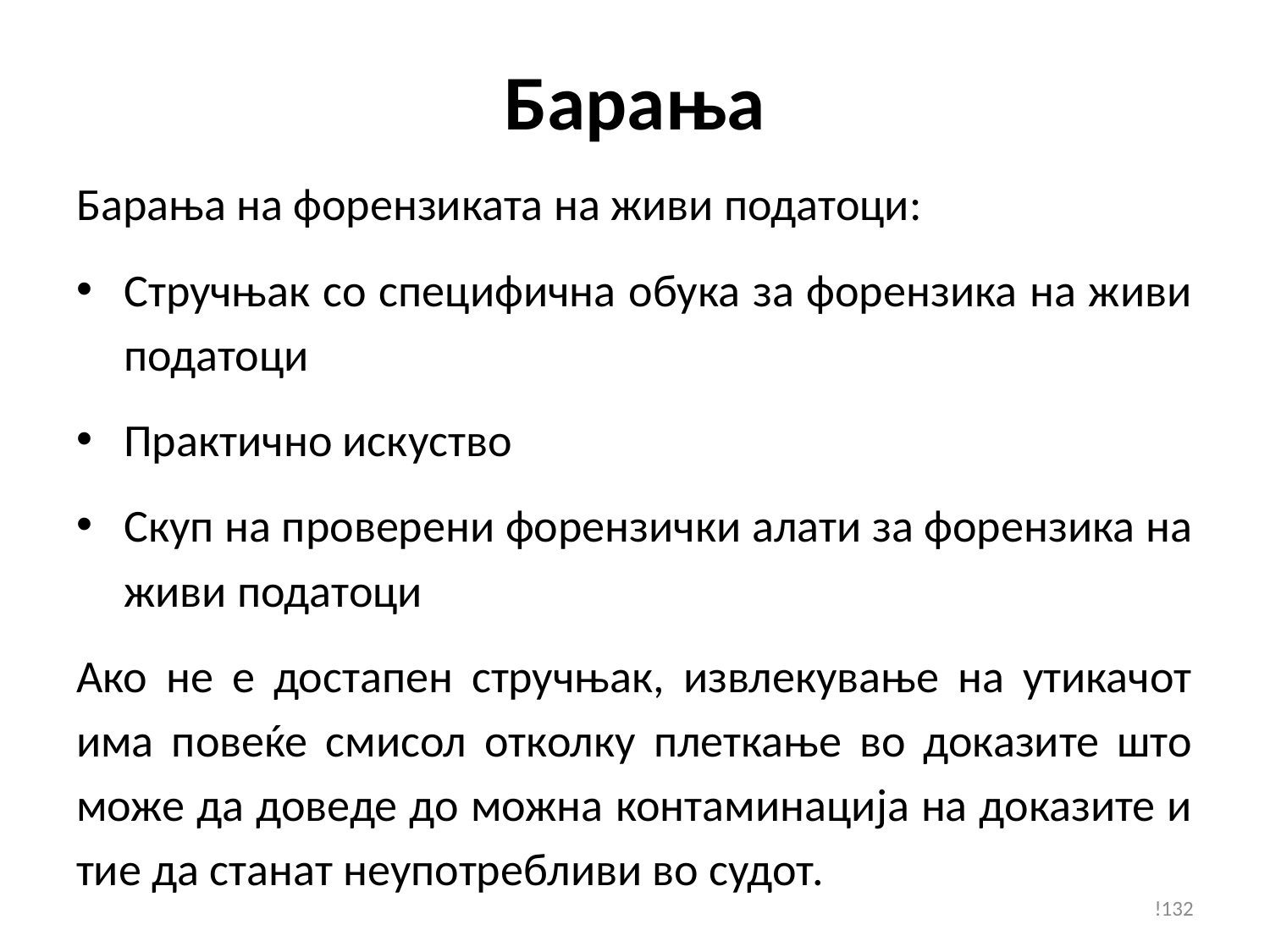

# Барања
Барања на форензиката на живи податоци:
Стручњак со специфична обука за форензика на живи податоци
Практично искуство
Скуп на проверени форензички алати за форензика на живи податоци
Ако не е достапен стручњак, извлекување на утикачот има повеќе смисол отколку плеткање во доказите што може да доведе до можна контаминација на доказите и тие да станат неупотребливи во судот.

!132